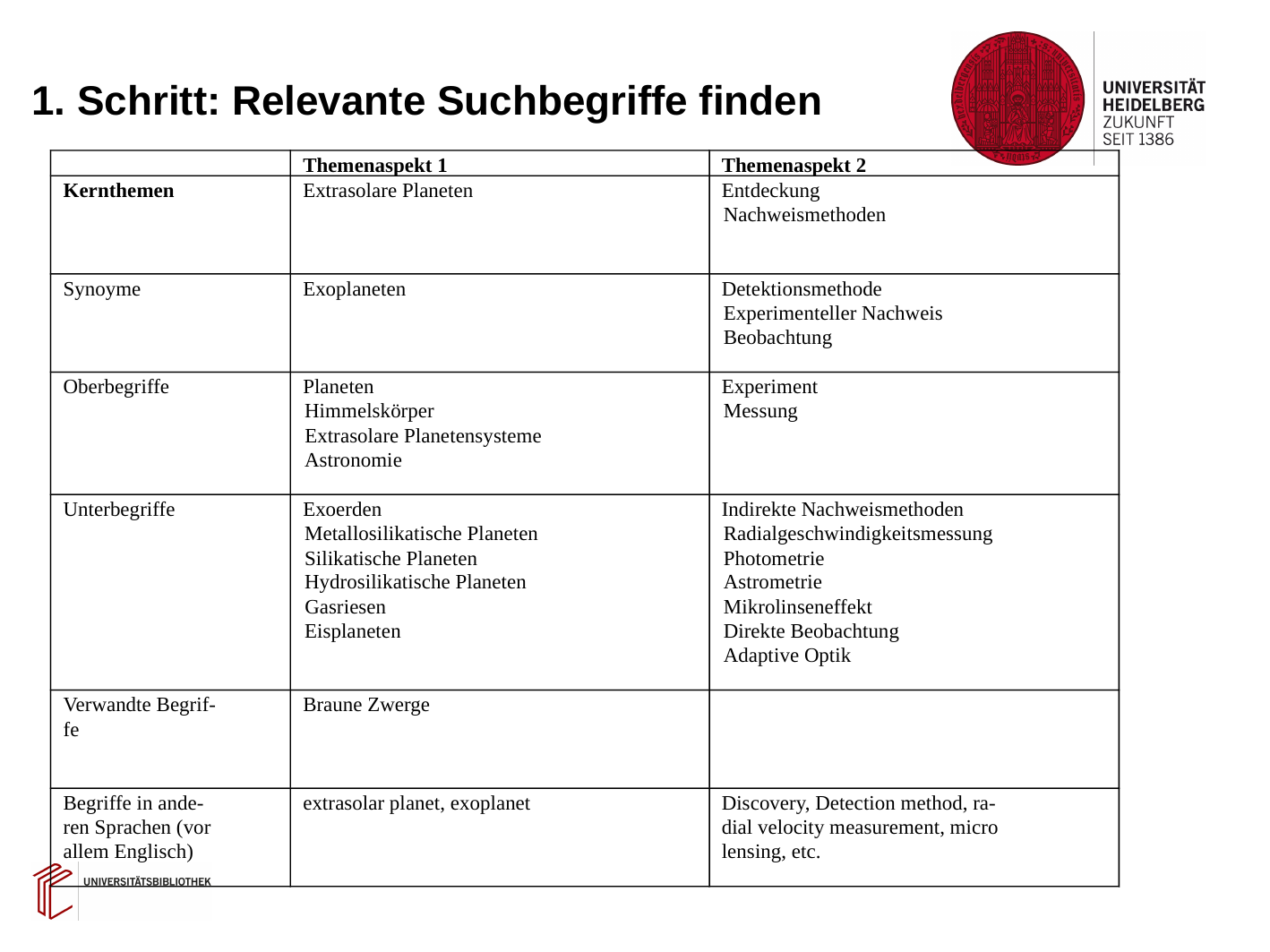

# 1. Schritt: Relevante Suchbegriffe finden

Themenaspekt 1
Themenaspekt 2

Kernthemen
Extrasolare Planeten
Entdeckung
Nachweismethoden

Synoyme
Exoplaneten
Detektionsmethode
Experimenteller Nachweis
Beobachtung

Oberbegriffe
Planeten
Experiment
Himmelskörper
Messung
Extrasolare Planetensysteme
Astronomie

Unterbegriffe
Exoerden
Indirekte Nachweismethoden
Metallosilikatische Planeten
Radialgeschwindigkeitsmessung
Silikatische Planeten
Photometrie
Hydrosilikatische Planeten
Astrometrie
Gasriesen
Mikrolinseneffekt
Eisplaneten
Direkte Beobachtung
Adaptive Optik

Verwandte Begrif-
Braune Zwerge
fe

Begriffe in ande-
extrasolar planet, exoplanet
Discovery, Detection method, ra-
ren Sprachen (vor
dial velocity measurement, micro
allem Englisch)
lensing, etc.

38